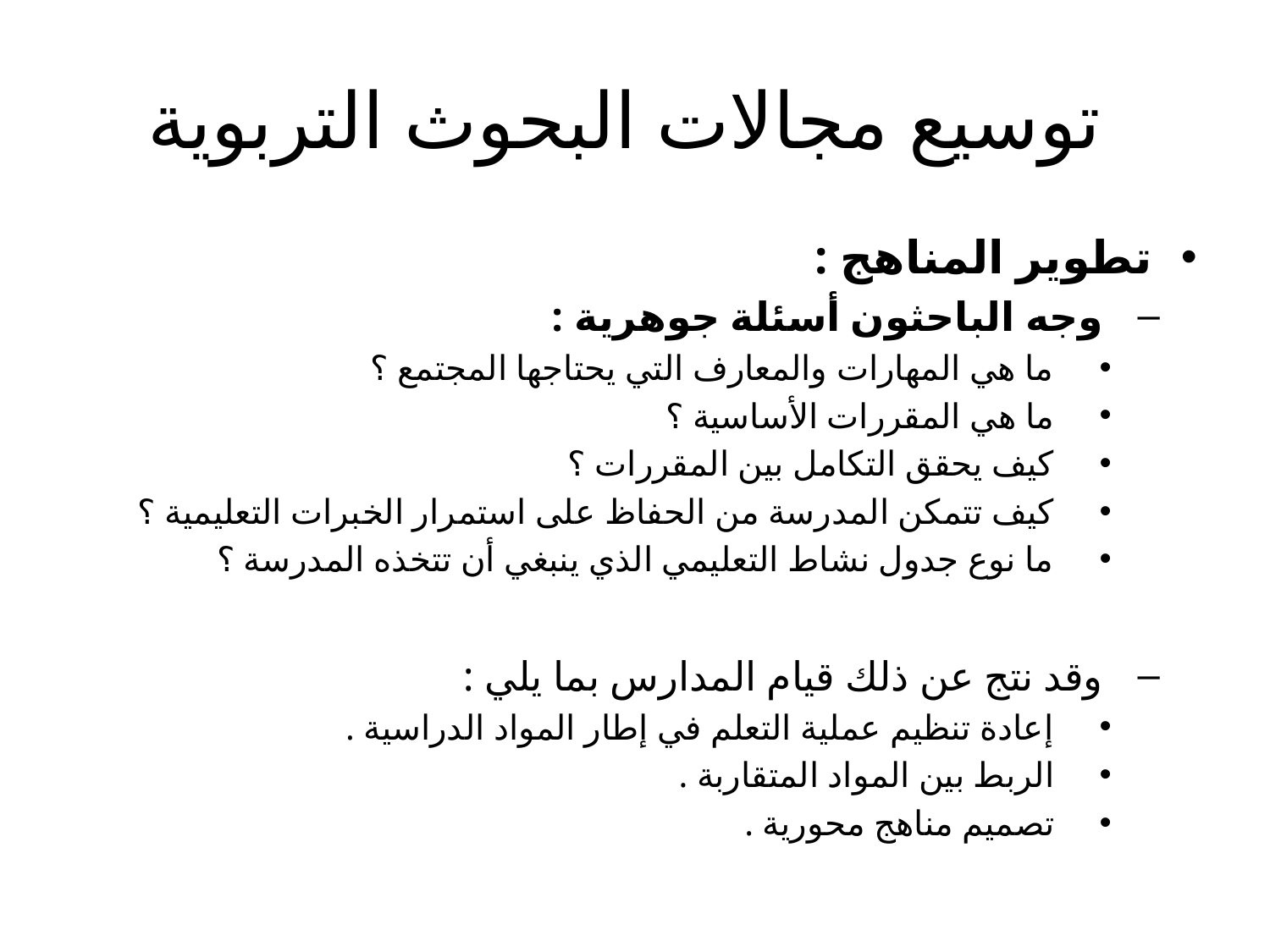

# توسيع مجالات البحوث التربوية
تطوير المناهج :
وجه الباحثون أسئلة جوهرية :
ما هي المهارات والمعارف التي يحتاجها المجتمع ؟
ما هي المقررات الأساسية ؟
كيف يحقق التكامل بين المقررات ؟
كيف تتمكن المدرسة من الحفاظ على استمرار الخبرات التعليمية ؟
ما نوع جدول نشاط التعليمي الذي ينبغي أن تتخذه المدرسة ؟

وقد نتج عن ذلك قيام المدارس بما يلي :
إعادة تنظيم عملية التعلم في إطار المواد الدراسية .
الربط بين المواد المتقاربة .
تصميم مناهج محورية .